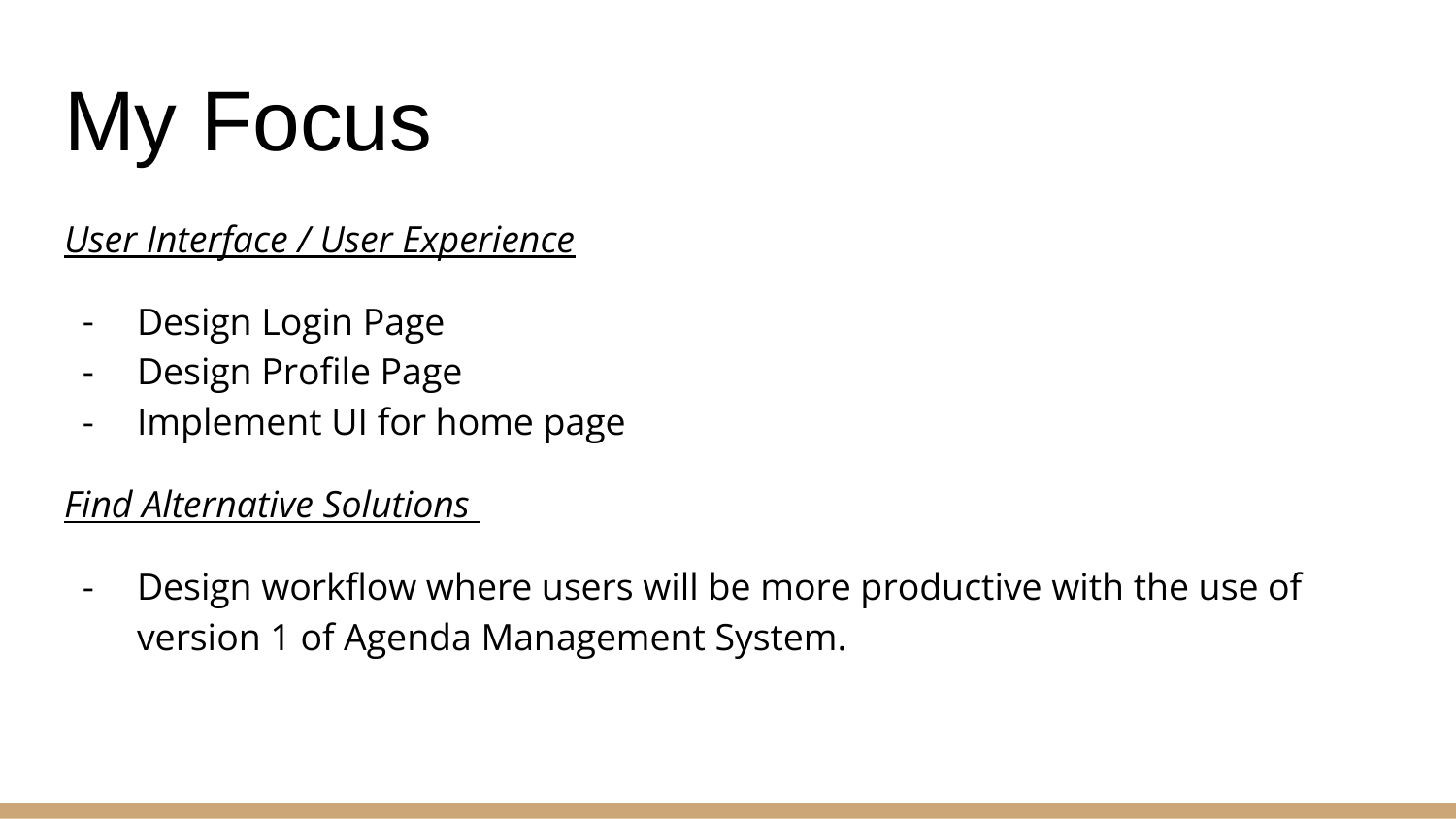

# My Focus
User Interface / User Experience
Design Login Page
Design Profile Page
Implement UI for home page
Find Alternative Solutions
Design workflow where users will be more productive with the use of version 1 of Agenda Management System.